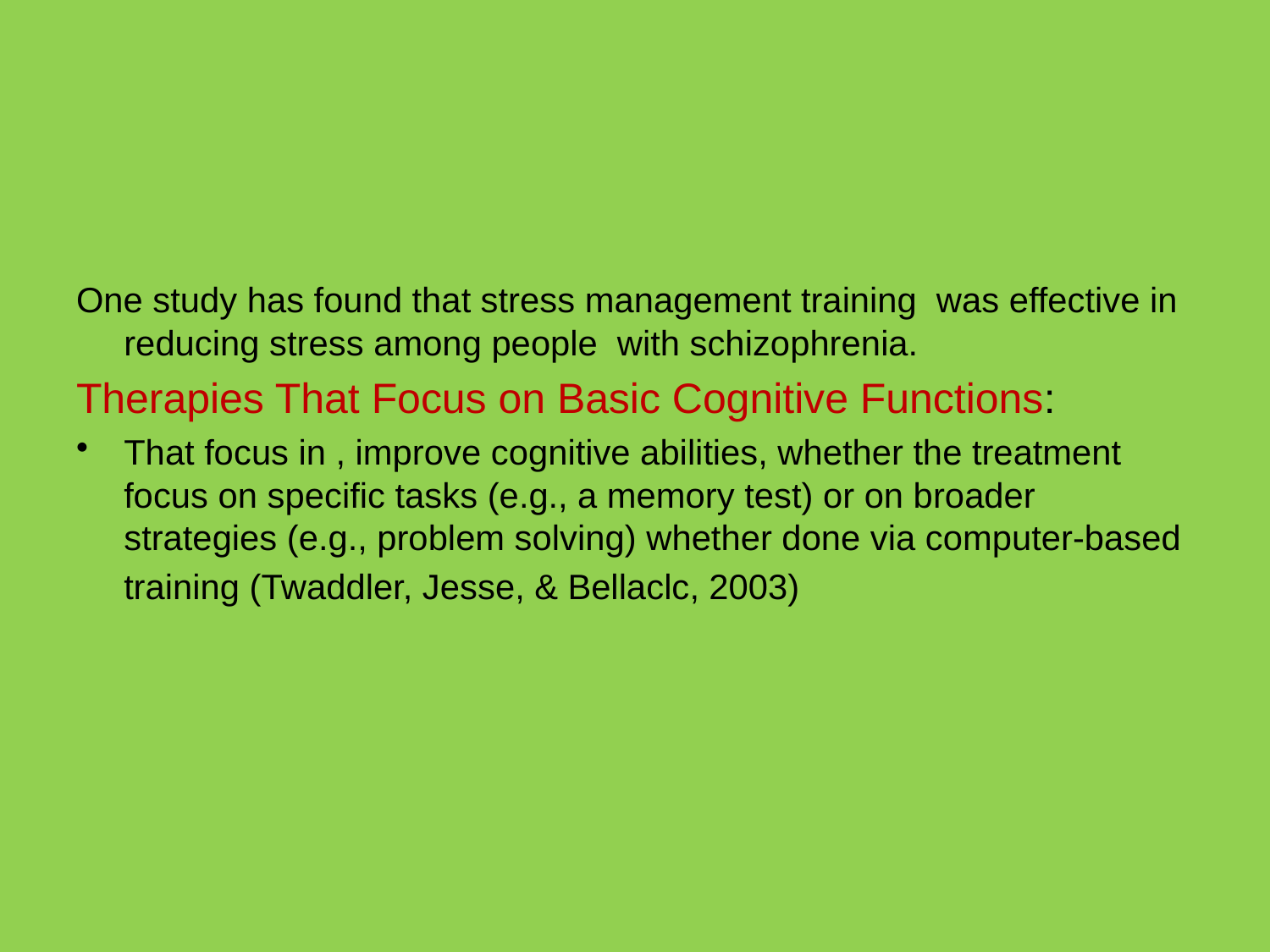

#

One study has found that stress management training  was effective in reducing stress among people  with schizophrenia.
Therapies That Focus on Basic Cognitive Functions:
That focus in , improve cognitive abilities, whether the treatment focus on specific tasks (e.g., a memory test) or on broader strategies (e.g., problem solving) whether done via computer-based training (Twaddler, Jesse, & Bellaclc, 2003)